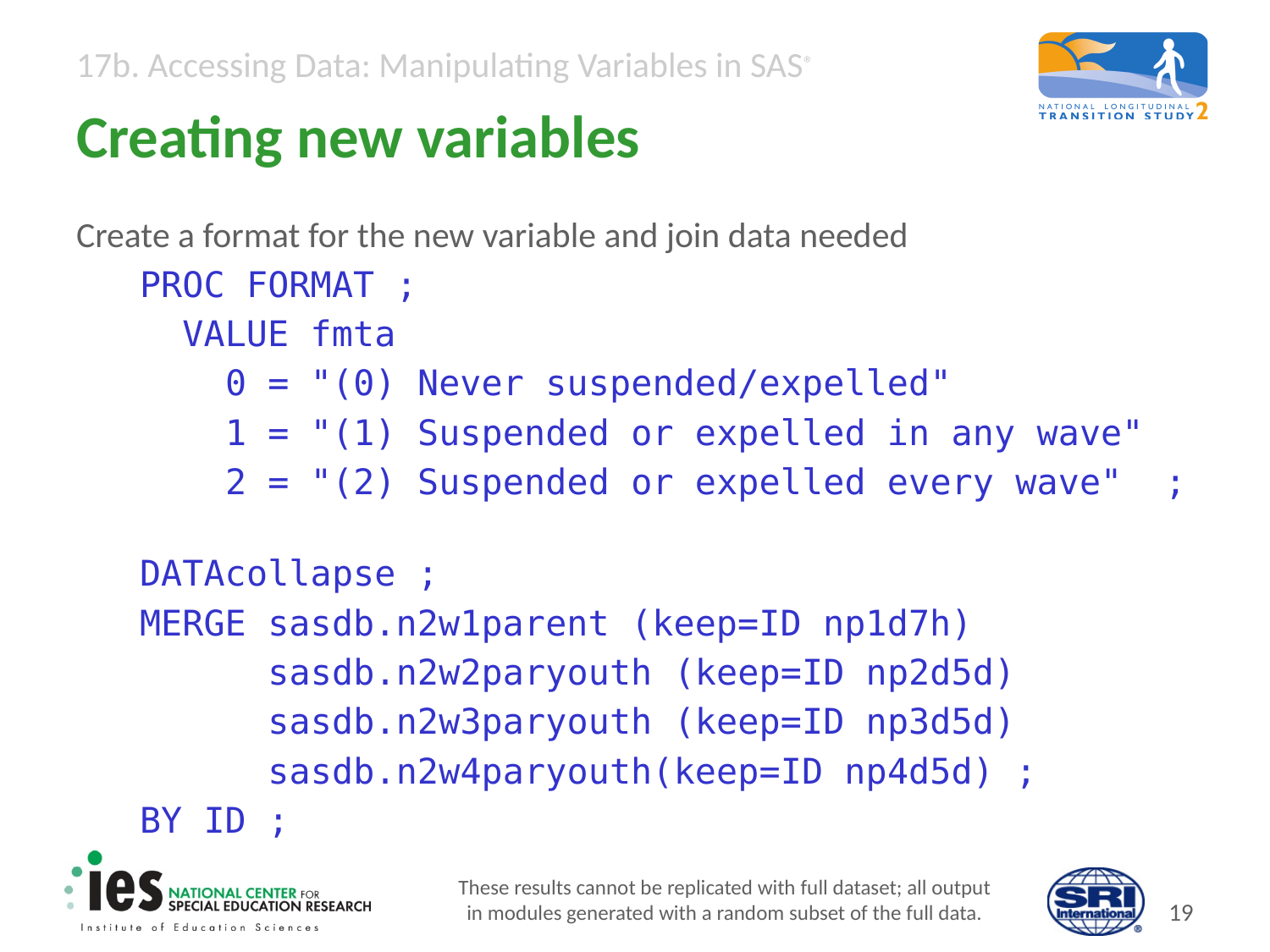

# Creating new variables
Create a format for the new variable and join data needed
PROC FORMAT ;
  VALUE fmta
    0 = "(0) Never suspended/expelled"
    1 = "(1) Suspended or expelled in any wave"
    2 = "(2) Suspended or expelled every wave"  ;
DATAcollapse ;
MERGE sasdb.n2w1parent (keep=ID np1d7h)
      sasdb.n2w2paryouth (keep=ID np2d5d)
      sasdb.n2w3paryouth (keep=ID np3d5d)
      sasdb.n2w4paryouth(keep=ID np4d5d) ;
BY ID ;
These results cannot be replicated with full dataset; all output
in modules generated with a random subset of the full data.
19